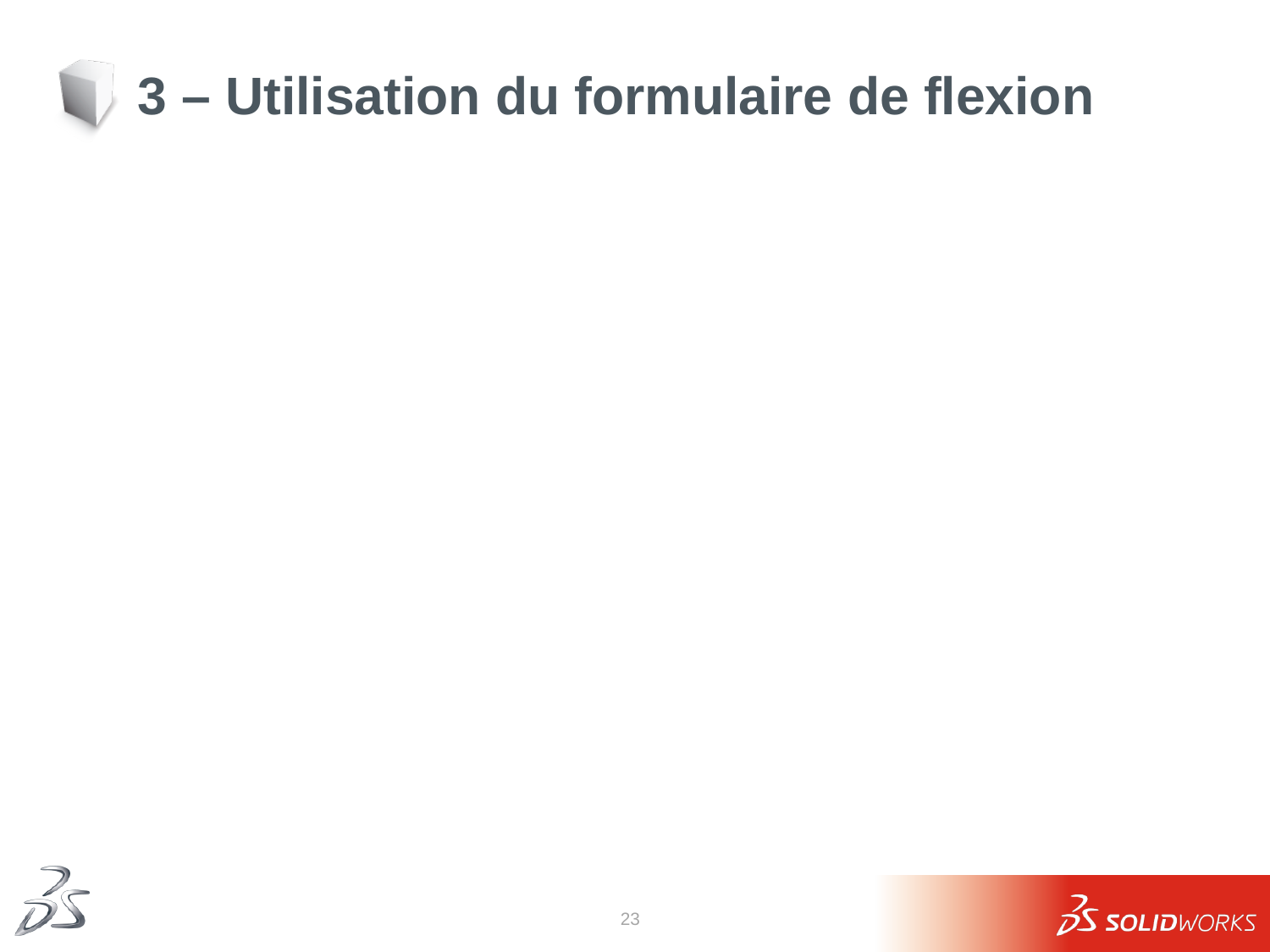

# 3 – Utilisation du formulaire de flexion